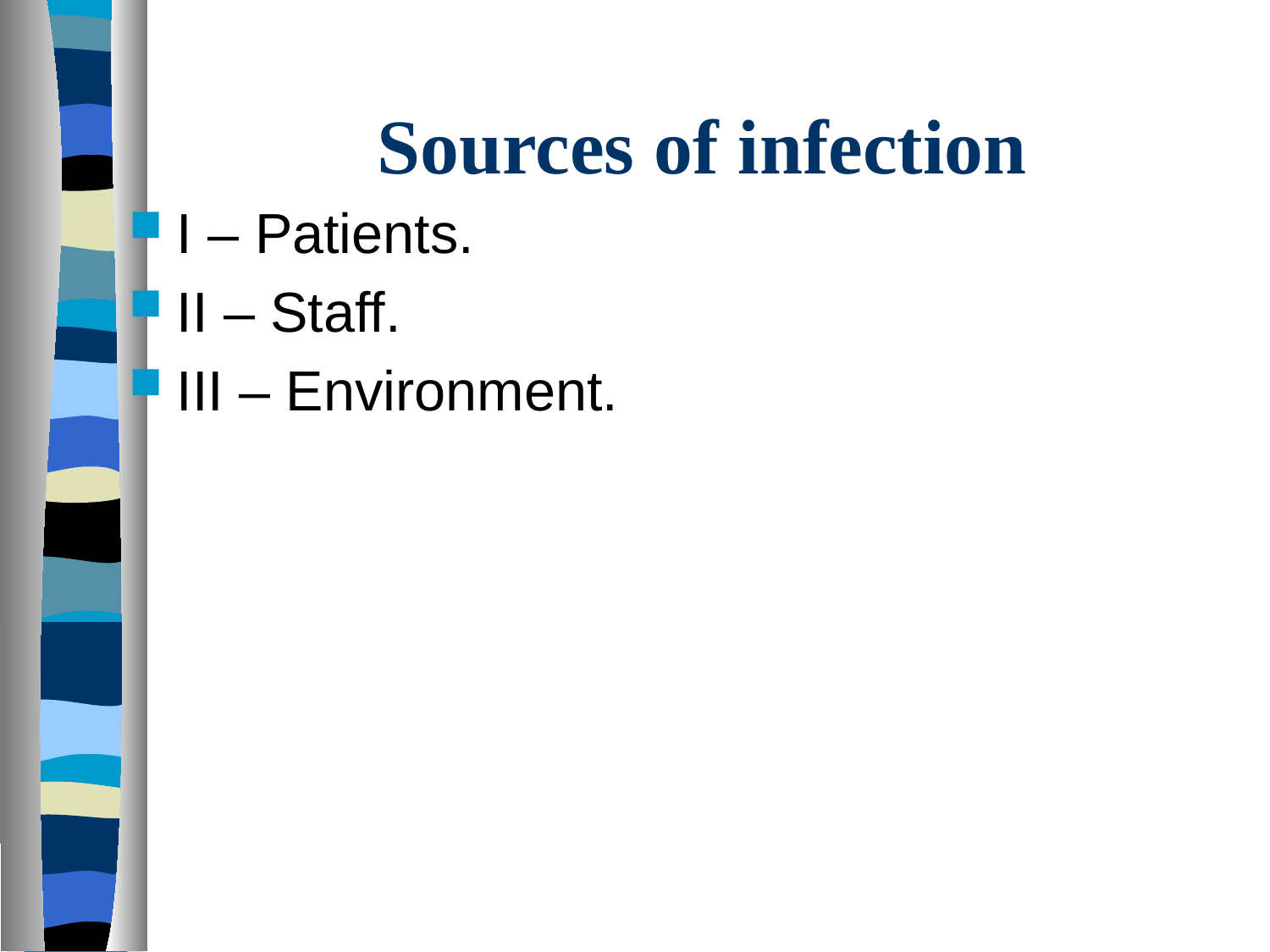

# Sources of infection
I – Patients.
II – Staff.
III – Environment.